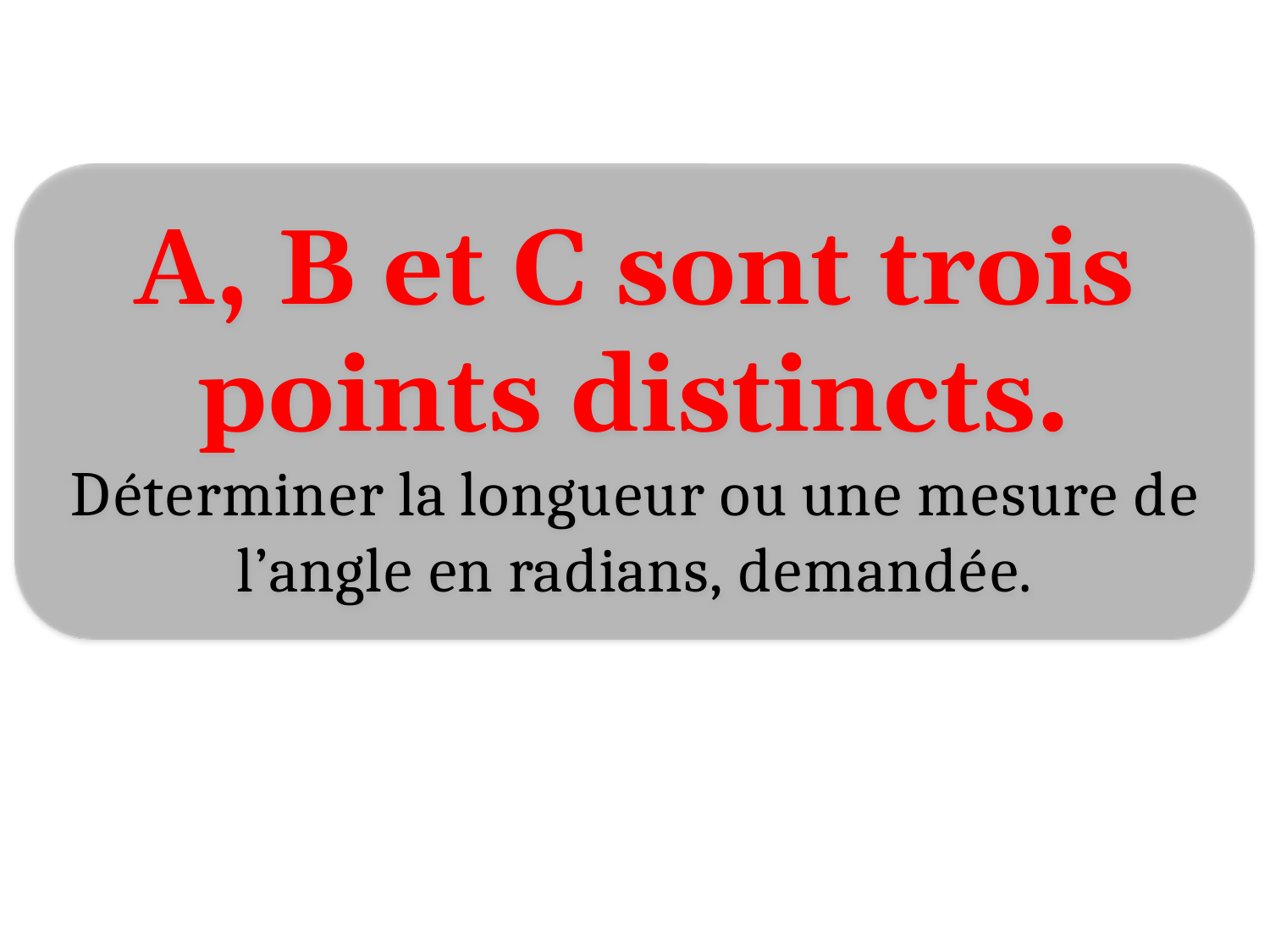

A, B et C sont trois points distincts.
Déterminer la longueur ou une mesure de l’angle en radians, demandée.